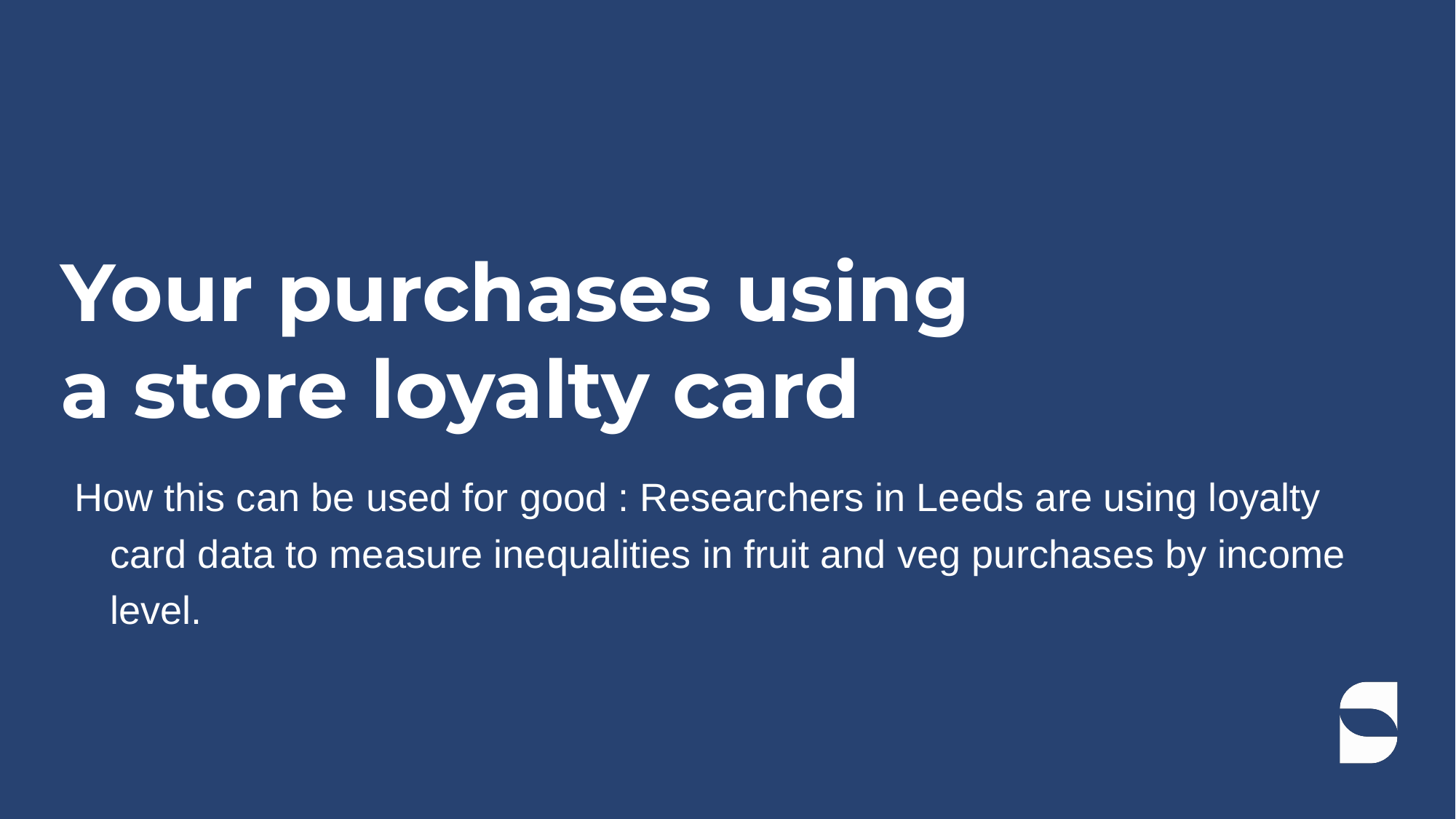

# Your purchases using a store loyalty card
How this can be used for good : Researchers in Leeds are using loyalty card data to measure inequalities in fruit and veg purchases by income level.